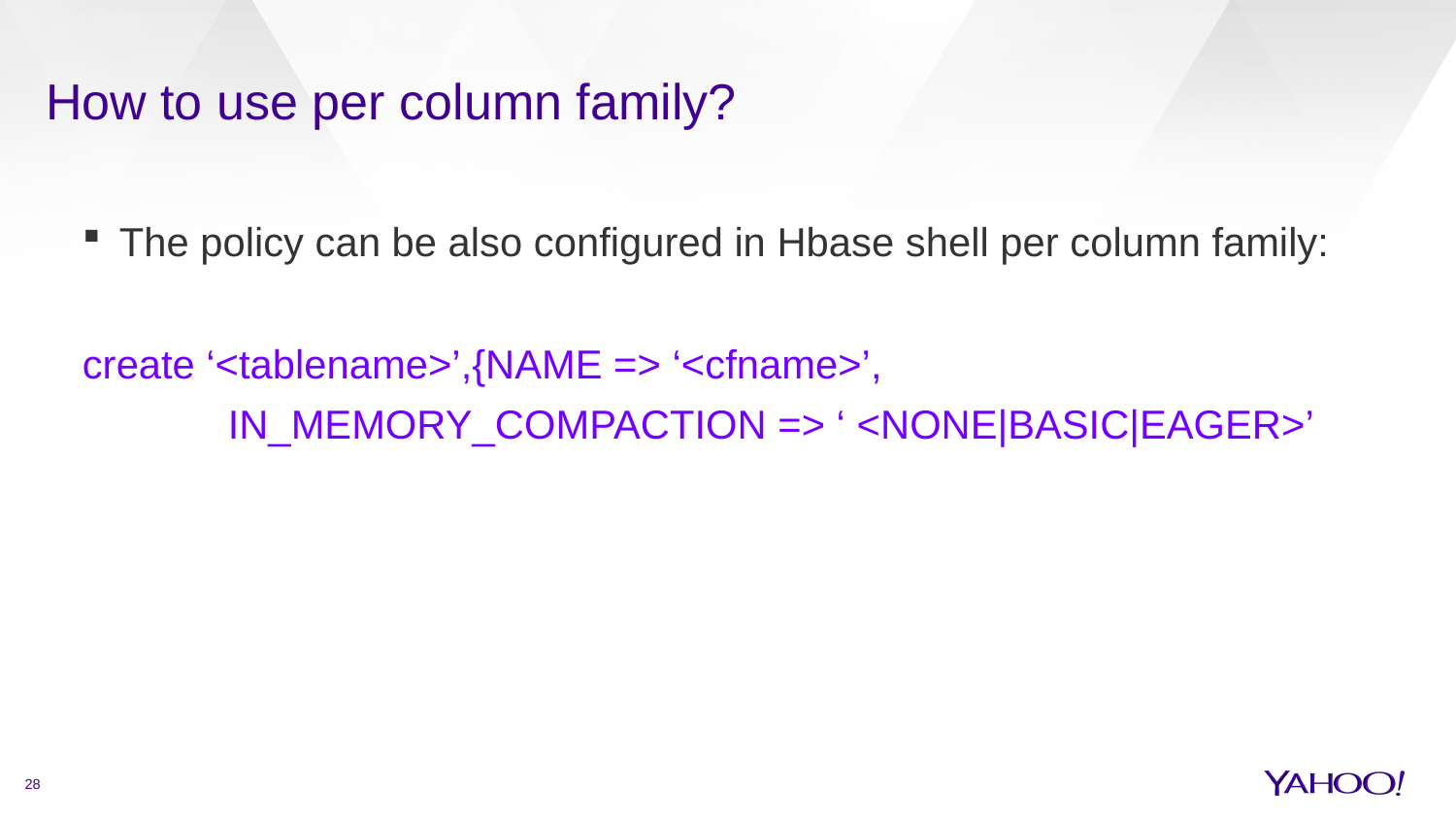

# How to use per column family?
The policy can be also configured in Hbase shell per column family:

create ‘<tablename>’,{NAME => ‘<cfname>’,
	IN_MEMORY_COMPACTION => ‘ <NONE|BASIC|EAGER>’

28